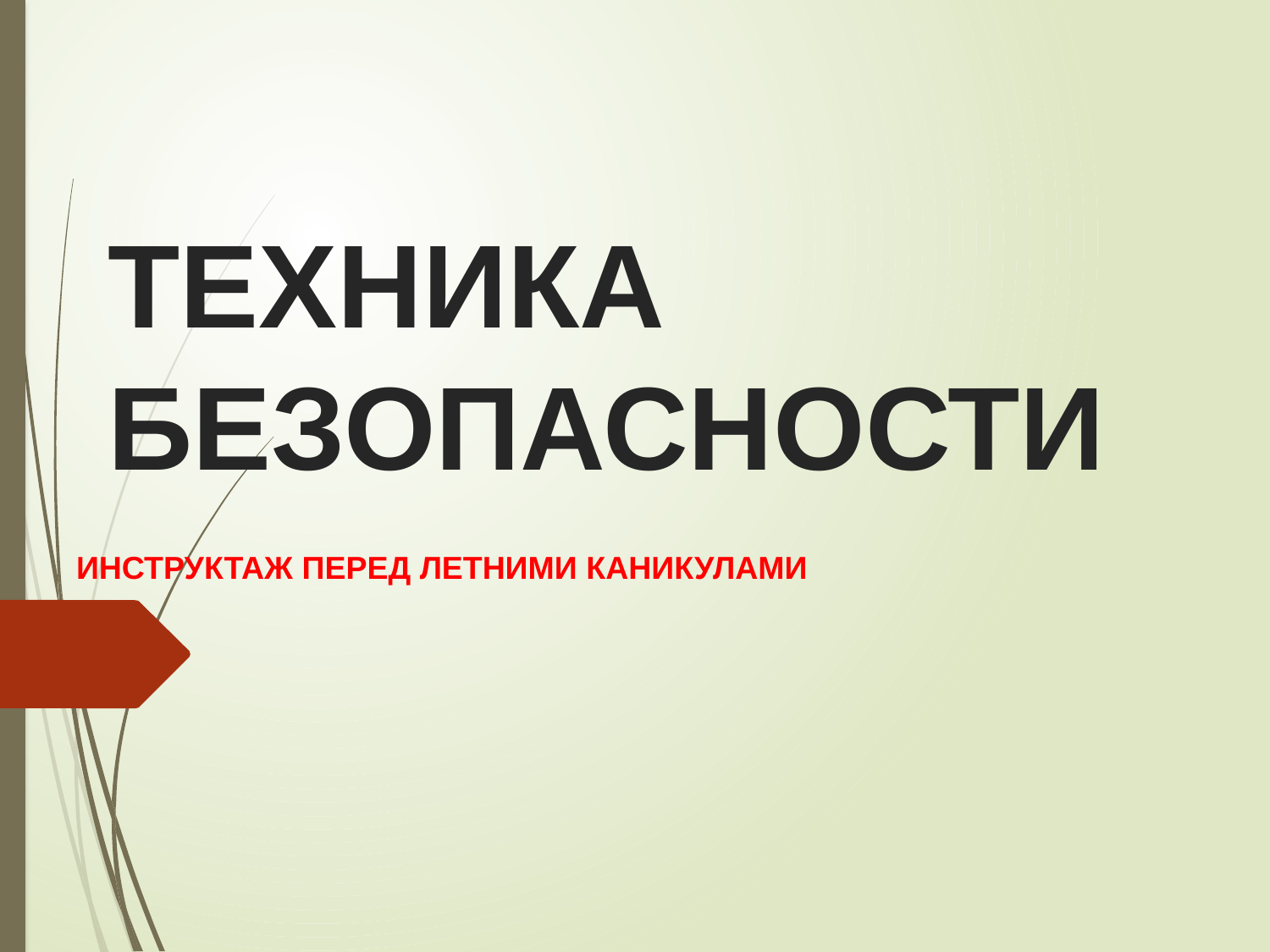

# ТЕХНИКА БЕЗОПАСНОСТИ
ИНСТРУКТАЖ ПЕРЕД ЛЕТНИМИ КАНИКУЛАМИ